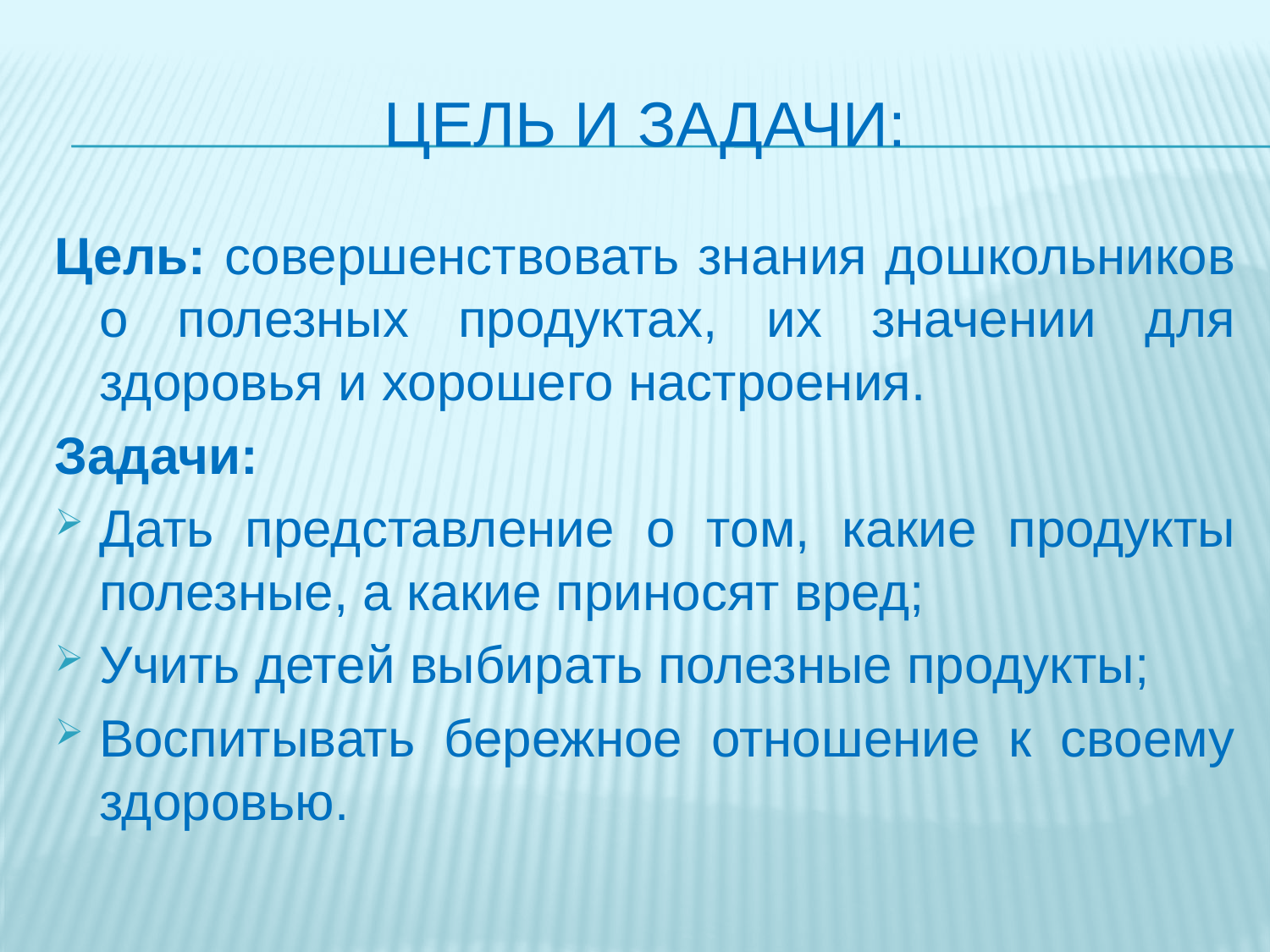

# цель и задачи:
Цель: совершенствовать знания дошкольников о полезных продуктах, их значении для здоровья и хорошего настроения.
Задачи:
Дать представление о том, какие продукты полезные, а какие приносят вред;
Учить детей выбирать полезные продукты;
Воспитывать бережное отношение к своему здоровью.